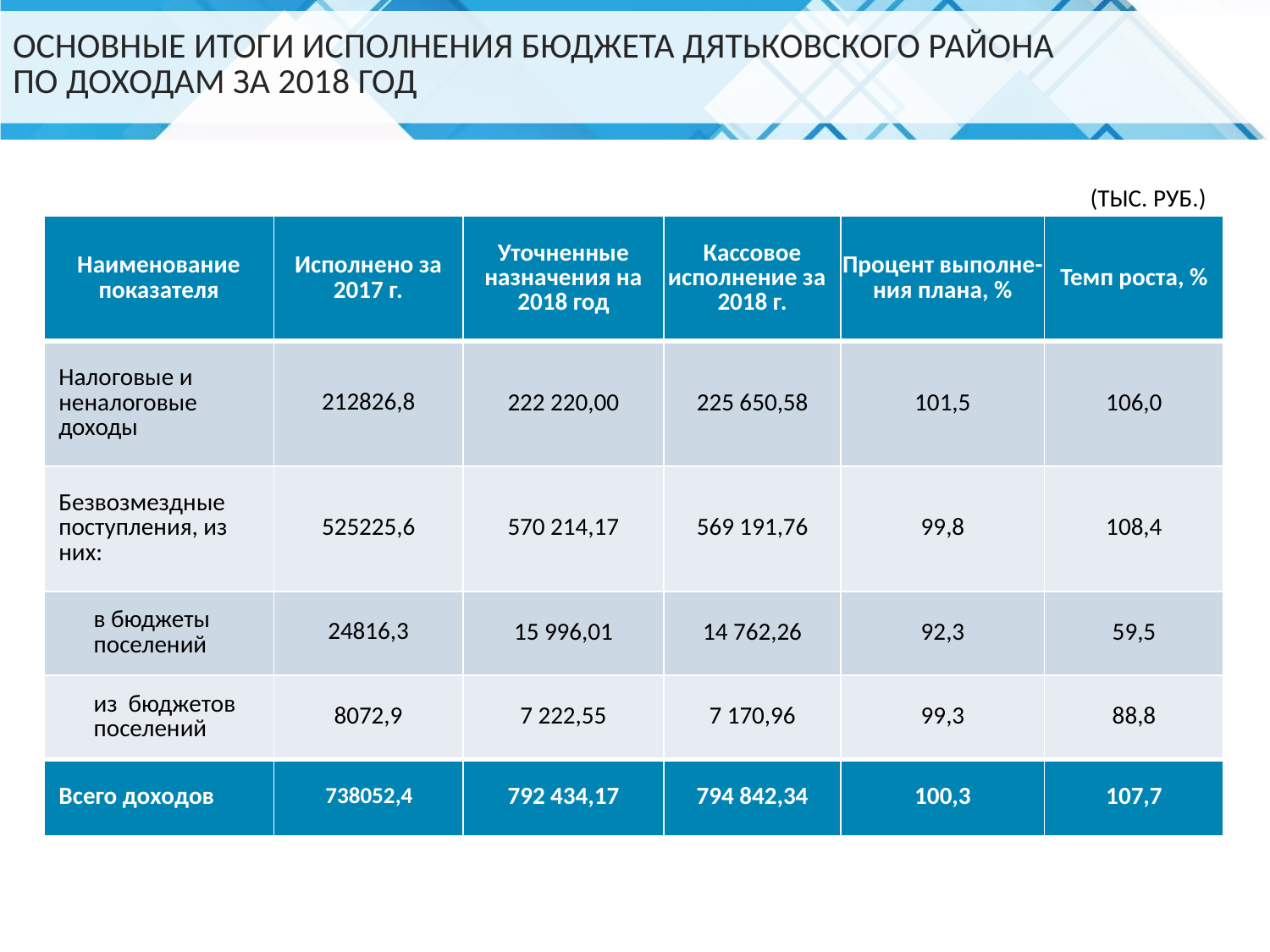

# ОСНОВНЫЕ ИТОГИ ИСПОЛНЕНИЯ БЮДЖЕТА ДЯТЬКОВСКОГО РАЙОНА ПО ДОХОДАМ ЗА 2018 ГОД
(ТЫС. РУБ.)
| Наименование показателя | Исполнено за 2017 г. | Уточненные назначения на 2018 год | Кассовое исполнение за 2018 г. | Процент выполне-ния плана, % | Темп роста, % |
| --- | --- | --- | --- | --- | --- |
| Налоговые и неналоговые доходы | 212826,8 | 222 220,00 | 225 650,58 | 101,5 | 106,0 |
| Безвозмездные поступления, из них: | 525225,6 | 570 214,17 | 569 191,76 | 99,8 | 108,4 |
| в бюджеты поселений | 24816,3 | 15 996,01 | 14 762,26 | 92,3 | 59,5 |
| из бюджетов поселений | 8072,9 | 7 222,55 | 7 170,96 | 99,3 | 88,8 |
| Всего доходов | 738052,4 | 792 434,17 | 794 842,34 | 100,3 | 107,7 |